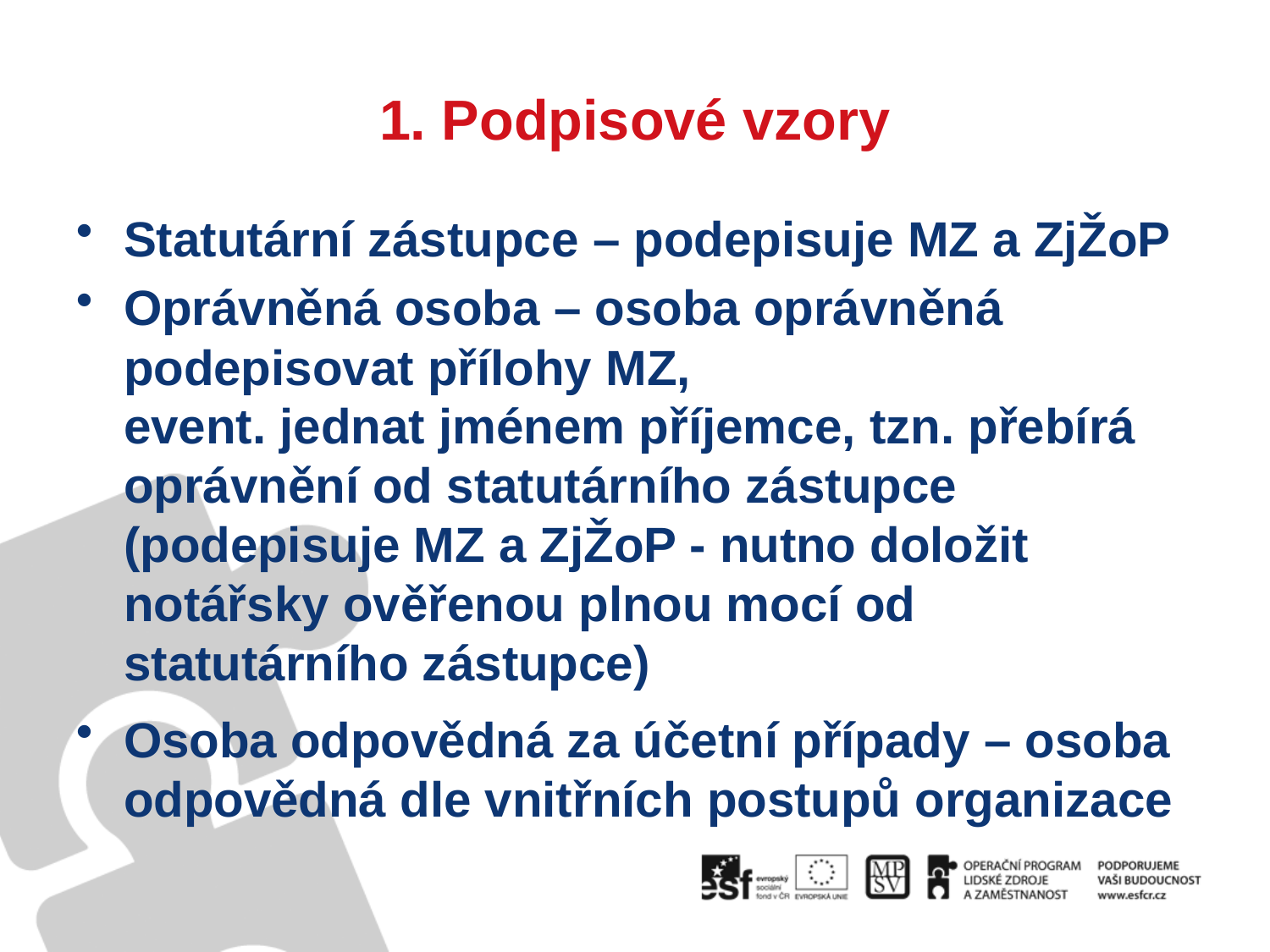

# 1. Podpisové vzory
Statutární zástupce – podepisuje MZ a ZjŽoP
Oprávněná osoba – osoba oprávněná podepisovat přílohy MZ,
	event. jednat jménem příjemce, tzn. přebírá oprávnění od statutárního zástupce (podepisuje MZ a ZjŽoP - nutno doložit notářsky ověřenou plnou mocí od statutárního zástupce)
Osoba odpovědná za účetní případy – osoba odpovědná dle vnitřních postupů organizace